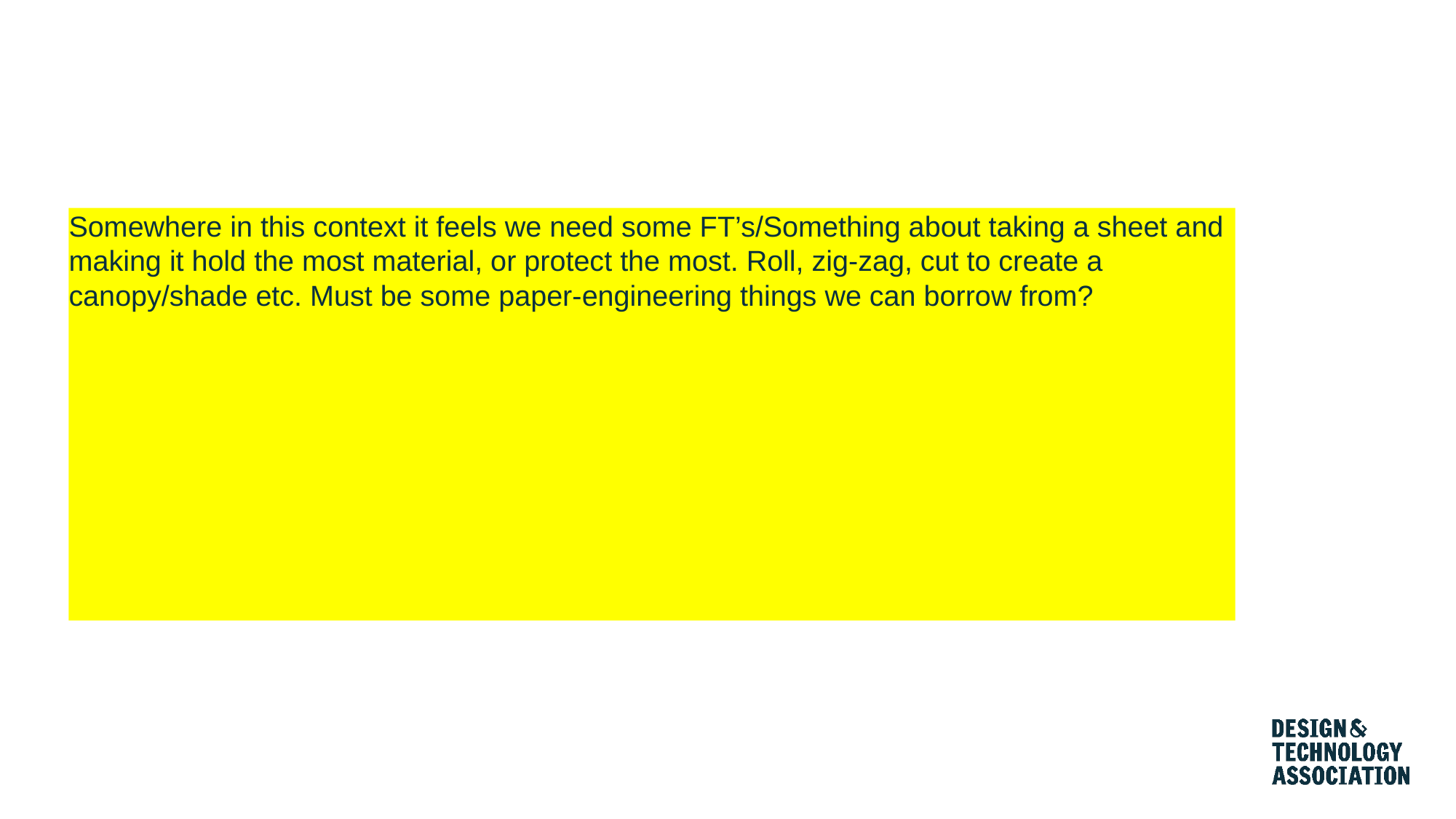

#
Somewhere in this context it feels we need some FT’s/Something about taking a sheet and making it hold the most material, or protect the most. Roll, zig-zag, cut to create a canopy/shade etc. Must be some paper-engineering things we can borrow from?